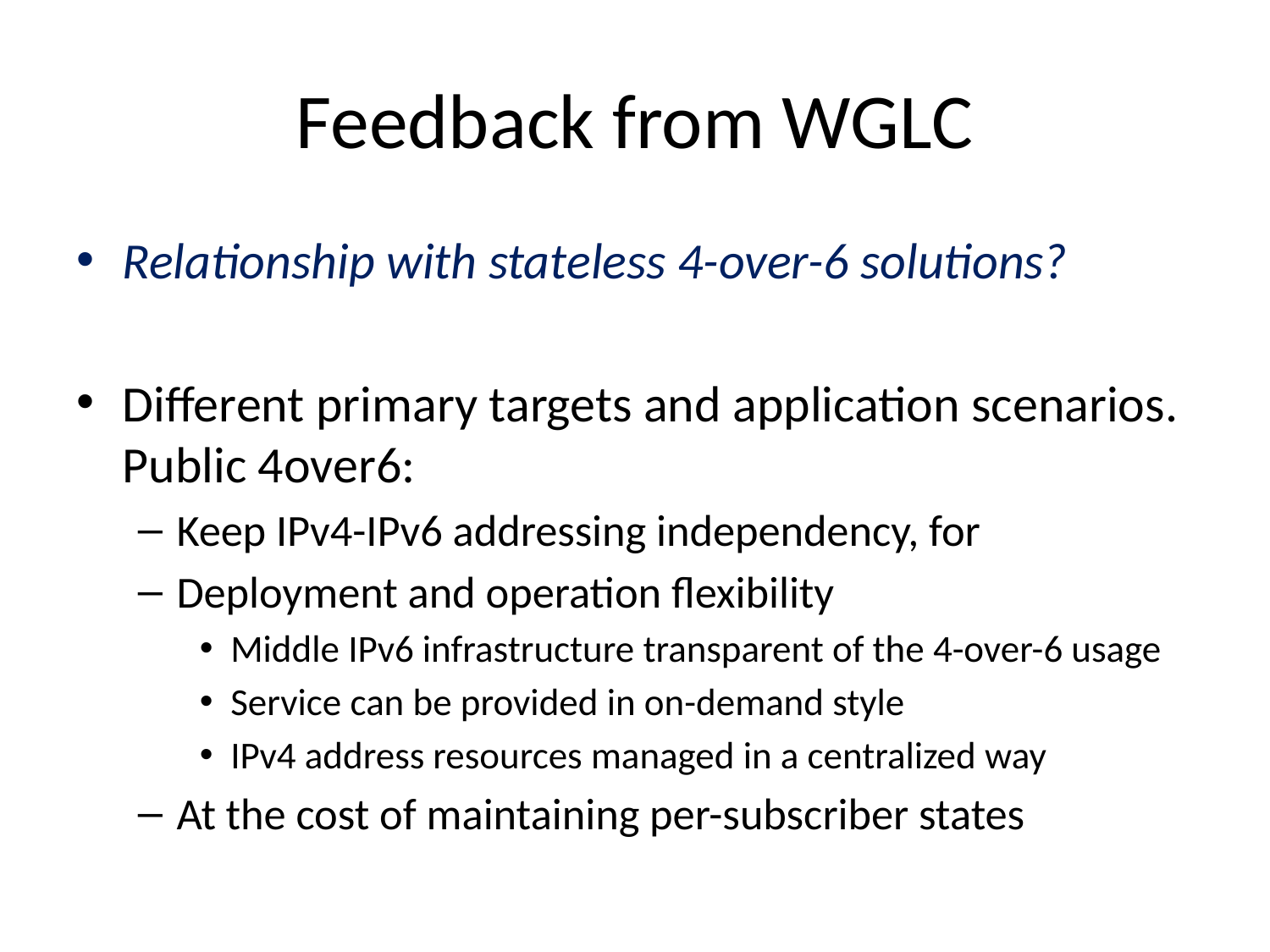

# Feedback from WGLC
Relationship with stateless 4-over-6 solutions?

Different primary targets and application scenarios. Public 4over6:
Keep IPv4-IPv6 addressing independency, for
Deployment and operation flexibility
Middle IPv6 infrastructure transparent of the 4-over-6 usage
Service can be provided in on-demand style
IPv4 address resources managed in a centralized way
At the cost of maintaining per-subscriber states